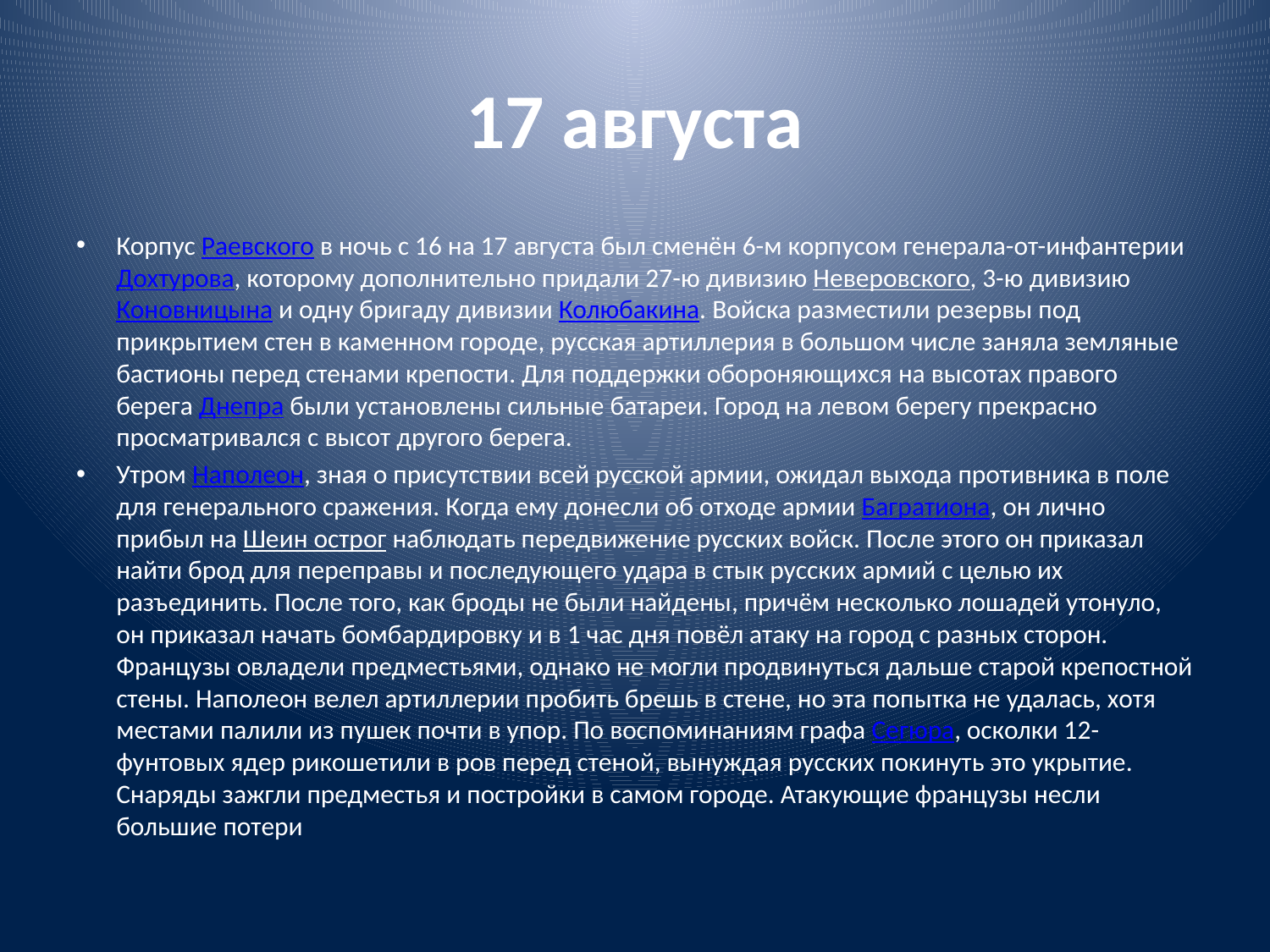

# 17 августа
Корпус Раевского в ночь с 16 на 17 августа был сменён 6-м корпусом генерала-от-инфантерии Дохтурова, которому дополнительно придали 27-ю дивизию Неверовского, 3-ю дивизию Коновницына и одну бригаду дивизии Колюбакина. Войска разместили резервы под прикрытием стен в каменном городе, русская артиллерия в большом числе заняла земляные бастионы перед стенами крепости. Для поддержки обороняющихся на высотах правого берега Днепра были установлены сильные батареи. Город на левом берегу прекрасно просматривался с высот другого берега.
Утром Наполеон, зная о присутствии всей русской армии, ожидал выхода противника в поле для генерального сражения. Когда ему донесли об отходе армии Багратиона, он лично прибыл на Шеин острог наблюдать передвижение русских войск. После этого он приказал найти брод для переправы и последующего удара в стык русских армий с целью их разъединить. После того, как броды не были найдены, причём несколько лошадей утонуло, он приказал начать бомбардировку и в 1 час дня повёл атаку на город с разных сторон. Французы овладели предместьями, однако не могли продвинуться дальше старой крепостной стены. Наполеон велел артиллерии пробить брешь в стене, но эта попытка не удалась, хотя местами палили из пушек почти в упор. По воспоминаниям графа Сегюра, осколки 12-фунтовых ядер рикошетили в ров перед стеной, вынуждая русских покинуть это укрытие. Снаряды зажгли предместья и постройки в самом городе. Атакующие французы несли большие потери